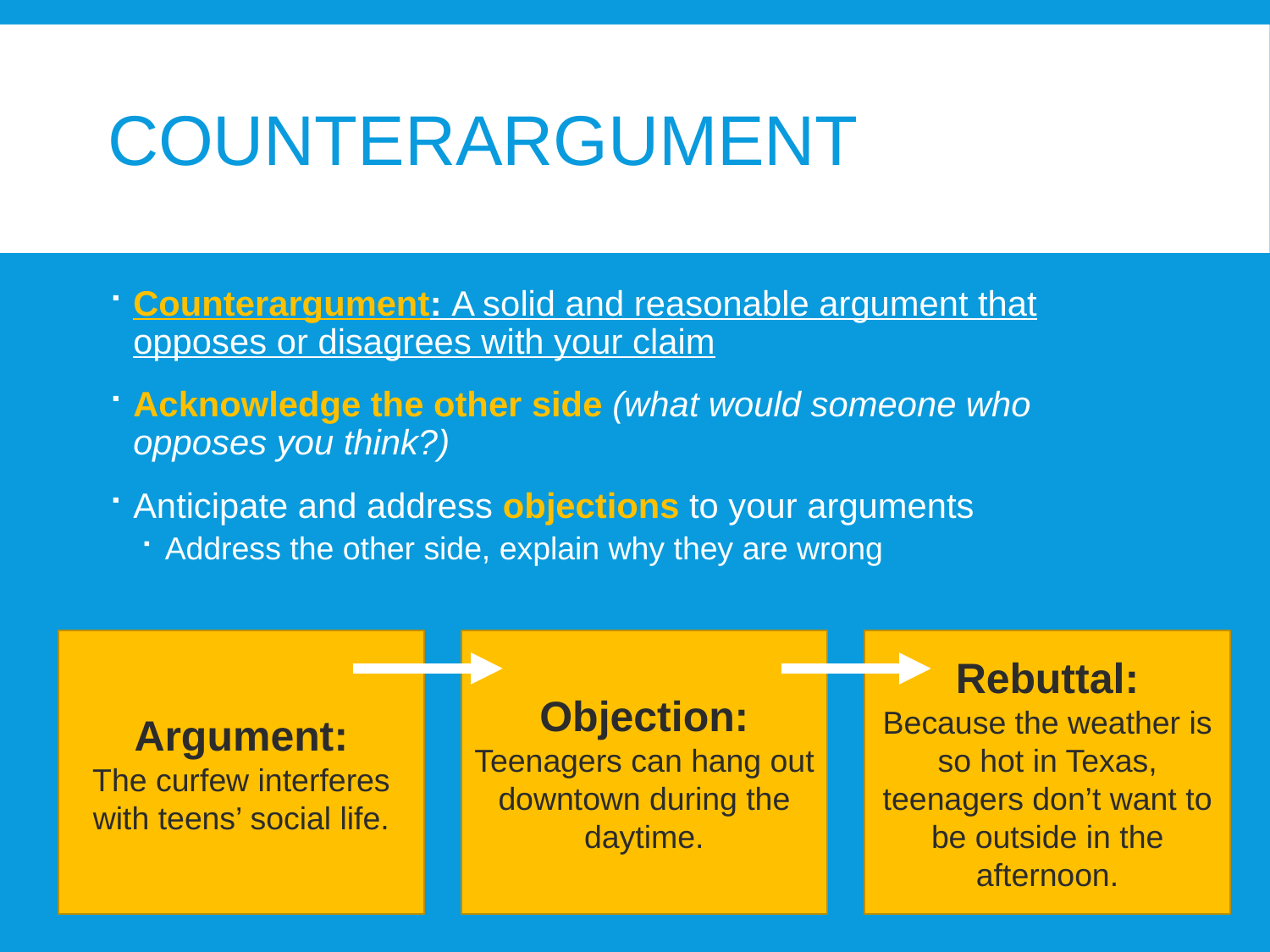

# Counterargument
Counterargument: A solid and reasonable argument that opposes or disagrees with your claim
Acknowledge the other side (what would someone who opposes you think?)
Anticipate and address objections to your arguments
Address the other side, explain why they are wrong
Argument:
The curfew interferes with teens’ social life.
Objection:
Teenagers can hang out downtown during the daytime.
Rebuttal:
Because the weather is so hot in Texas, teenagers don’t want to be outside in the afternoon.